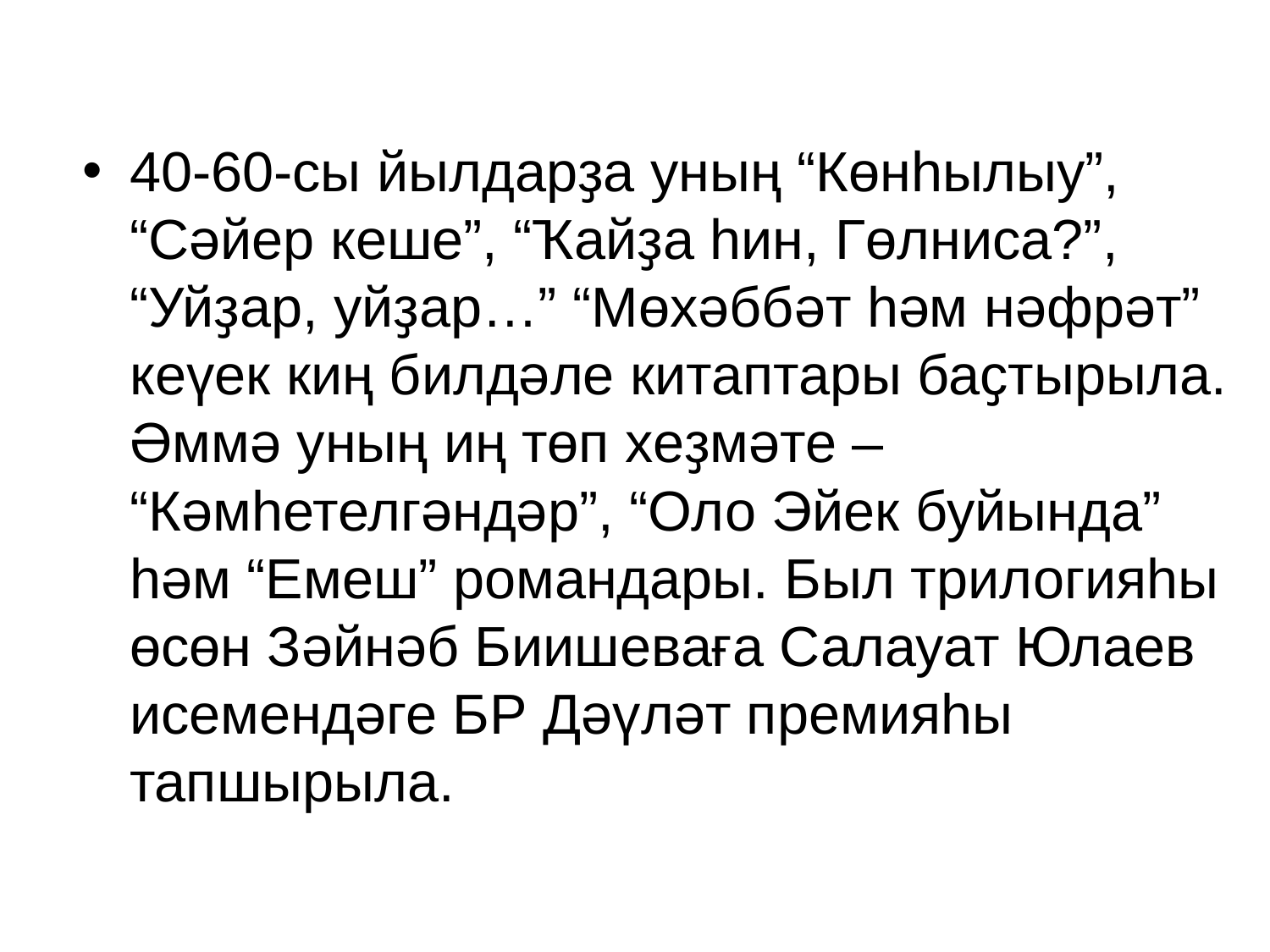

#
40-60-сы йылдарҙа уның “Көнһылыу”, “Сәйер кеше”, “Ҡайҙа һин, Гөлниса?”, “Уйҙар, уйҙар…” “Мөхәббәт һәм нәфрәт” кеүек киң билдәле китаптары баҫтырыла. Әммә уның иң төп хеҙмәте – “Кәмһетелгәндәр”, “Оло Эйек буйында” һәм “Емеш” романдары. Был трилогияһы өсөн Зәйнәб Биишеваға Салауат Юлаев исемендәге БР Дәүләт премияһы тапшырыла.